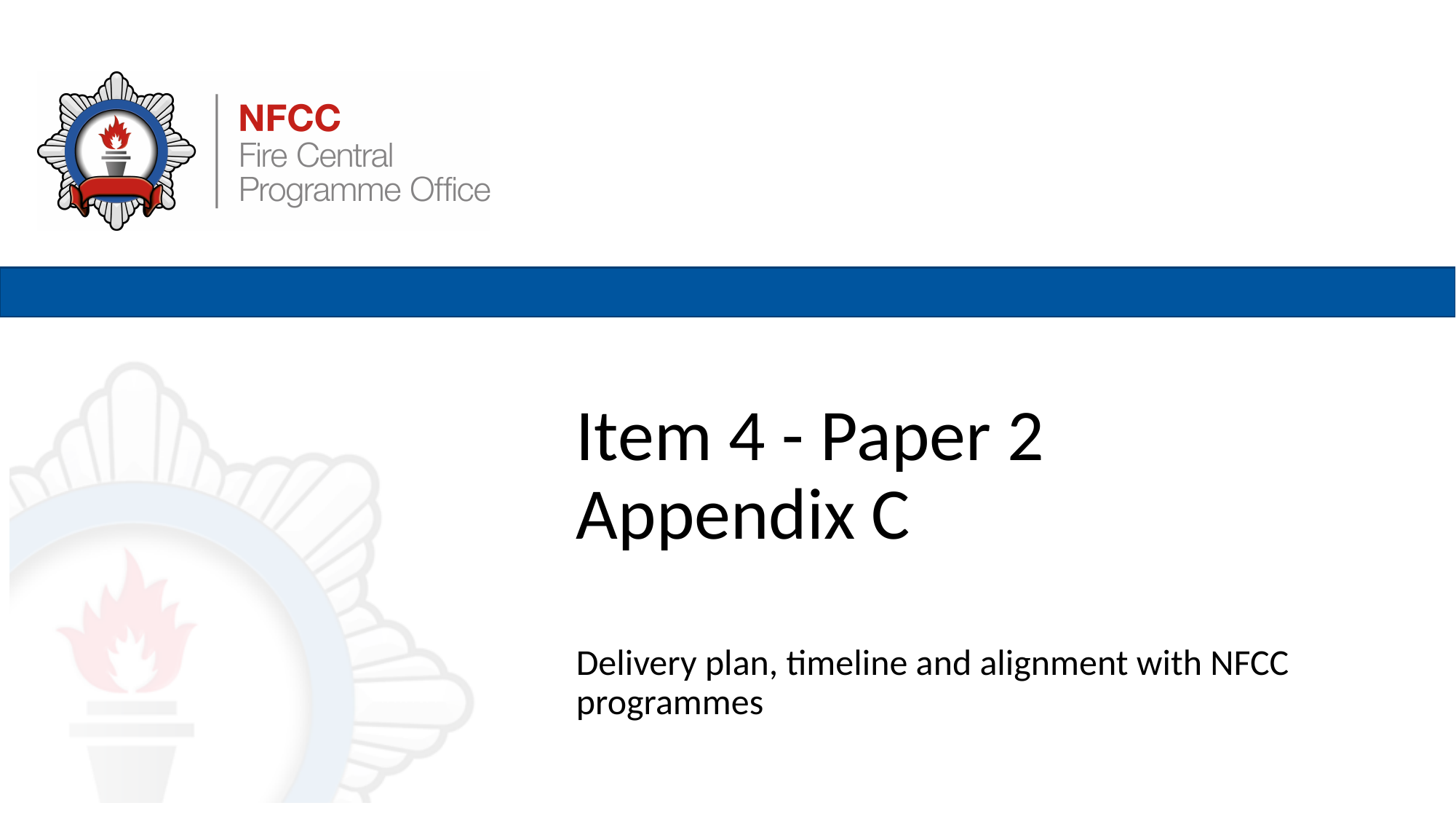

# Item 4 - Paper 2 Appendix C
Delivery plan, timeline and alignment with NFCC programmes